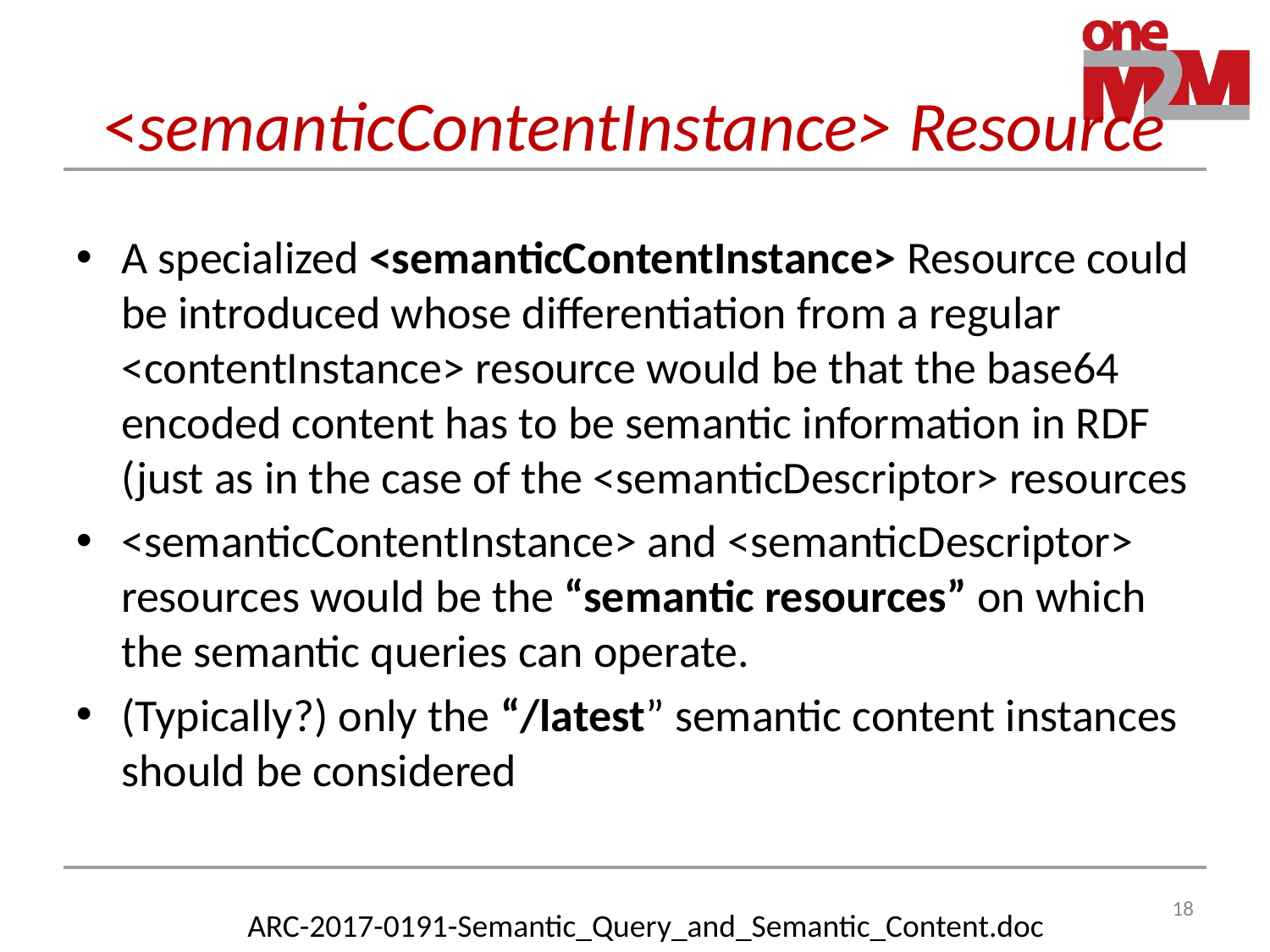

# <semanticContentInstance> Resource
A specialized <semanticContentInstance> Resource could be introduced whose differentiation from a regular <contentInstance> resource would be that the base64 encoded content has to be semantic information in RDF (just as in the case of the <semanticDescriptor> resources
<semanticContentInstance> and <semanticDescriptor> resources would be the “semantic resources” on which the semantic queries can operate.
(Typically?) only the “/latest” semantic content instances should be considered

18
ARC-2017-0191-Semantic_Query_and_Semantic_Content.doc